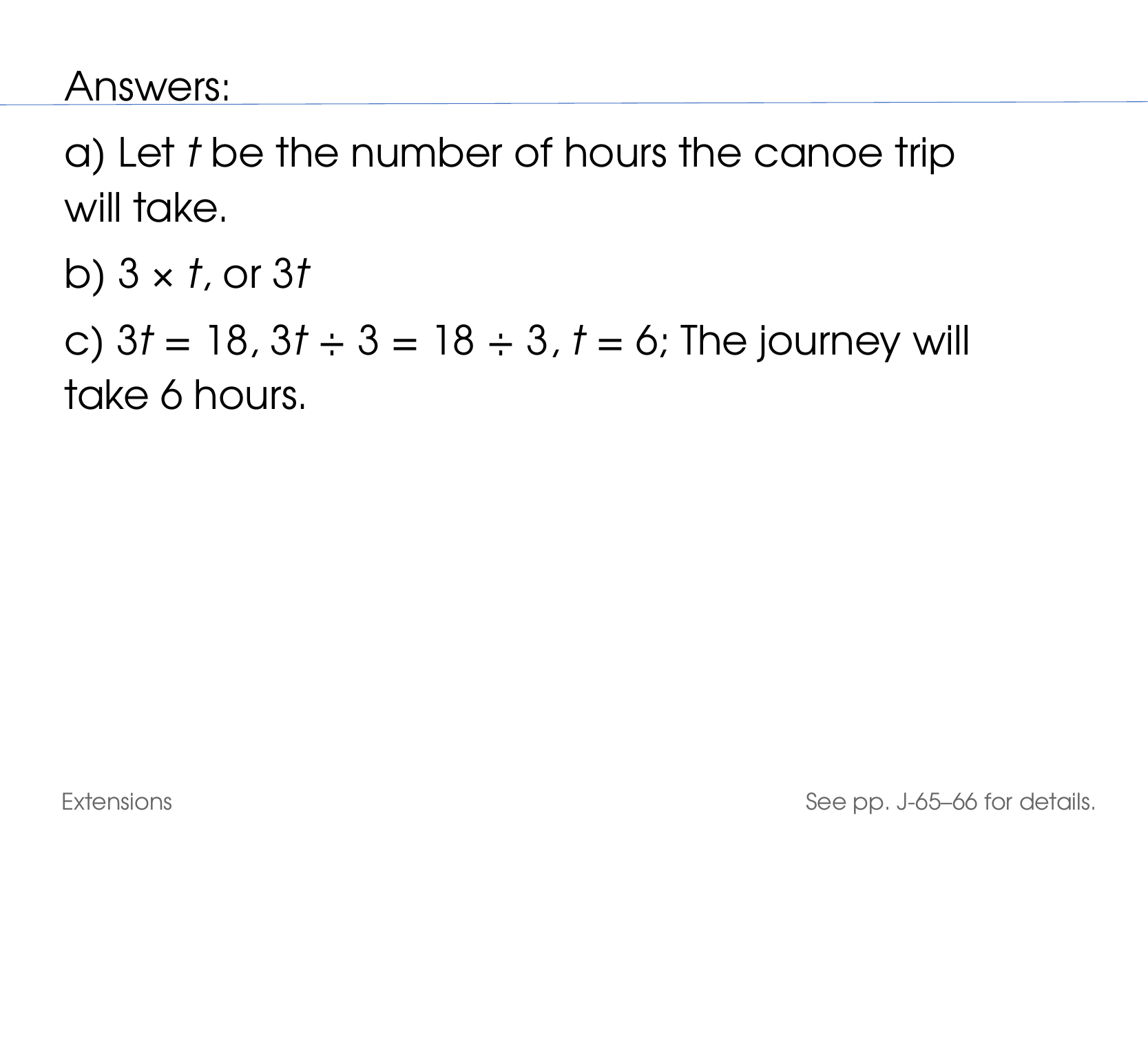

Answers:
a) Let t be the number of hours the canoe trip will take.
b) 3 × t, or 3t
c) 3t = 18, 3t ÷ 3 = 18 ÷ 3, t = 6; The journey will take 6 hours.
Extensions
See pp. J-65–66 for details.